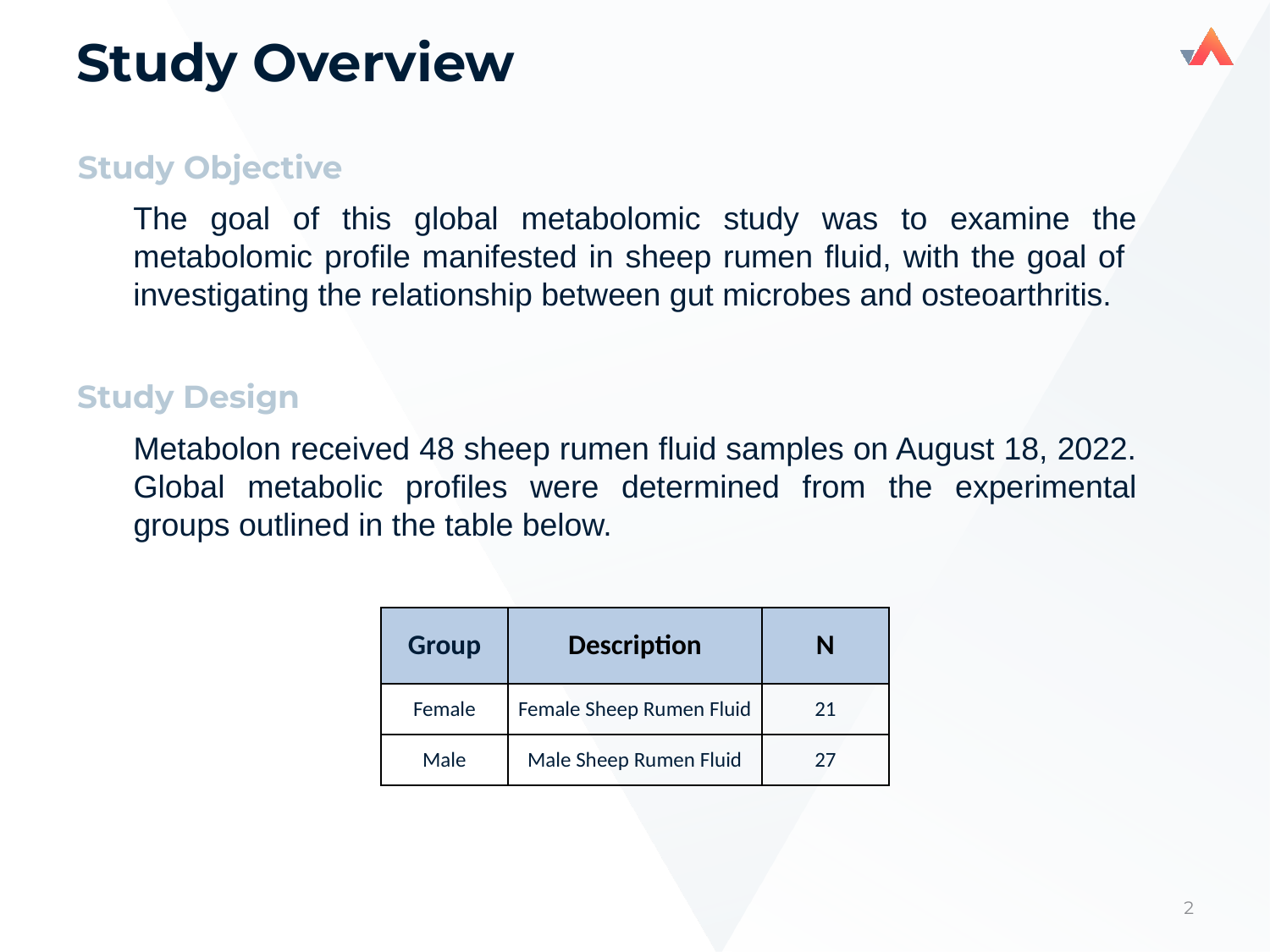

# Study Overview
Study Objective
The goal of this global metabolomic study was to examine the metabolomic profile manifested in sheep rumen fluid, with the goal of  investigating the relationship between gut microbes and osteoarthritis.
Study Design
Metabolon received 48 sheep rumen fluid samples on August 18, 2022. Global metabolic profiles were determined from the experimental groups outlined in the table below.
| Group | Description | N |
| --- | --- | --- |
| Female | Female Sheep Rumen Fluid | 21 |
| Male | Male Sheep Rumen Fluid | 27 |
2